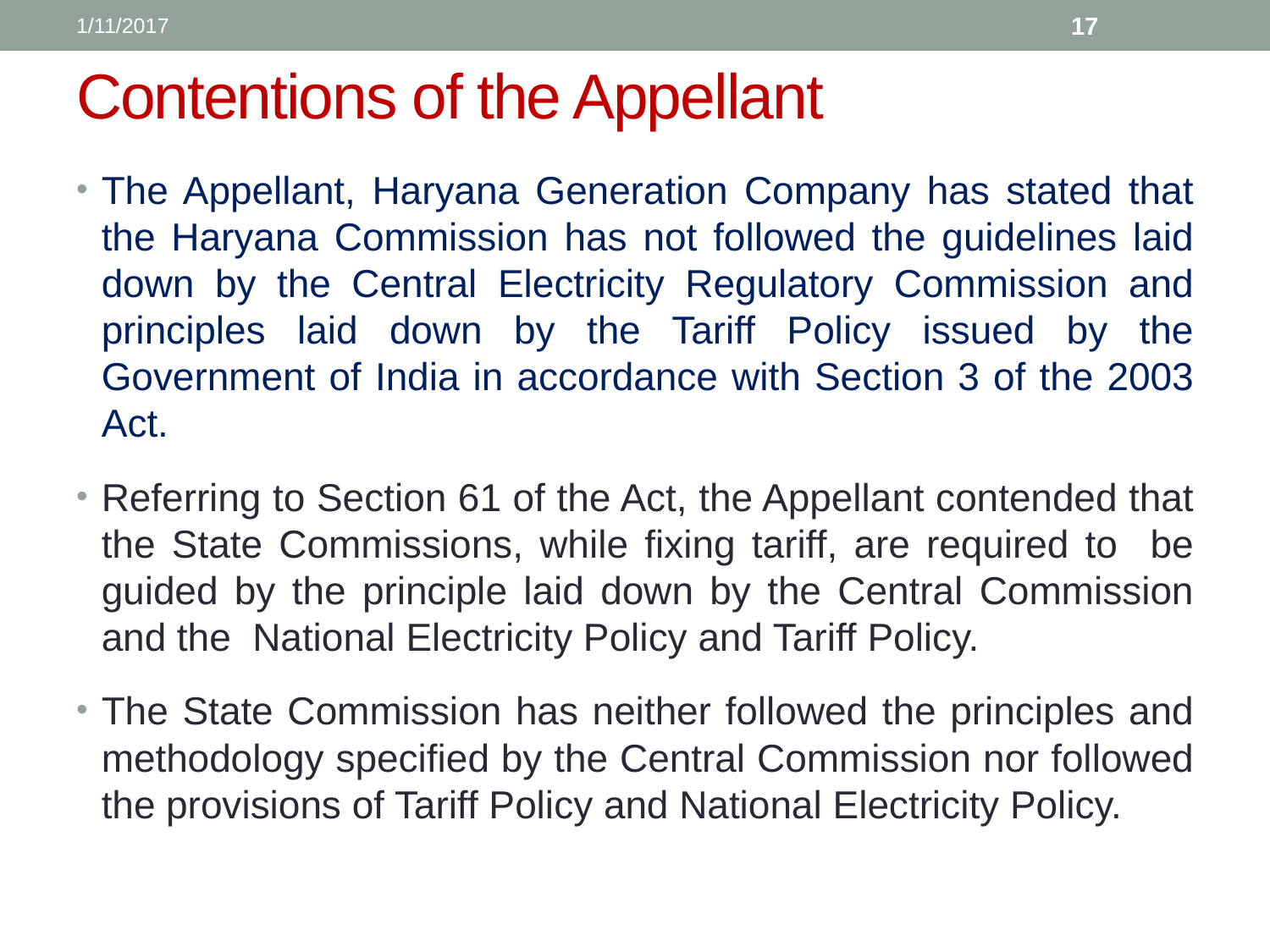

1/11/2017
17
# Contentions of the Appellant
The Appellant, Haryana Generation Company has stated that the Haryana Commission has not followed the guidelines laid down by the Central Electricity Regulatory Commission and principles laid down by the Tariff Policy issued by the Government of India in accordance with Section 3 of the 2003 Act.
Referring to Section 61 of the Act, the Appellant contended that the State Commissions, while fixing tariff, are required to  be guided by the principle laid down by the Central Commission and the  National Electricity Policy and Tariff Policy.
The State Commission has neither followed the principles and methodology specified by the Central Commission nor followed the provisions of Tariff Policy and National Electricity Policy.